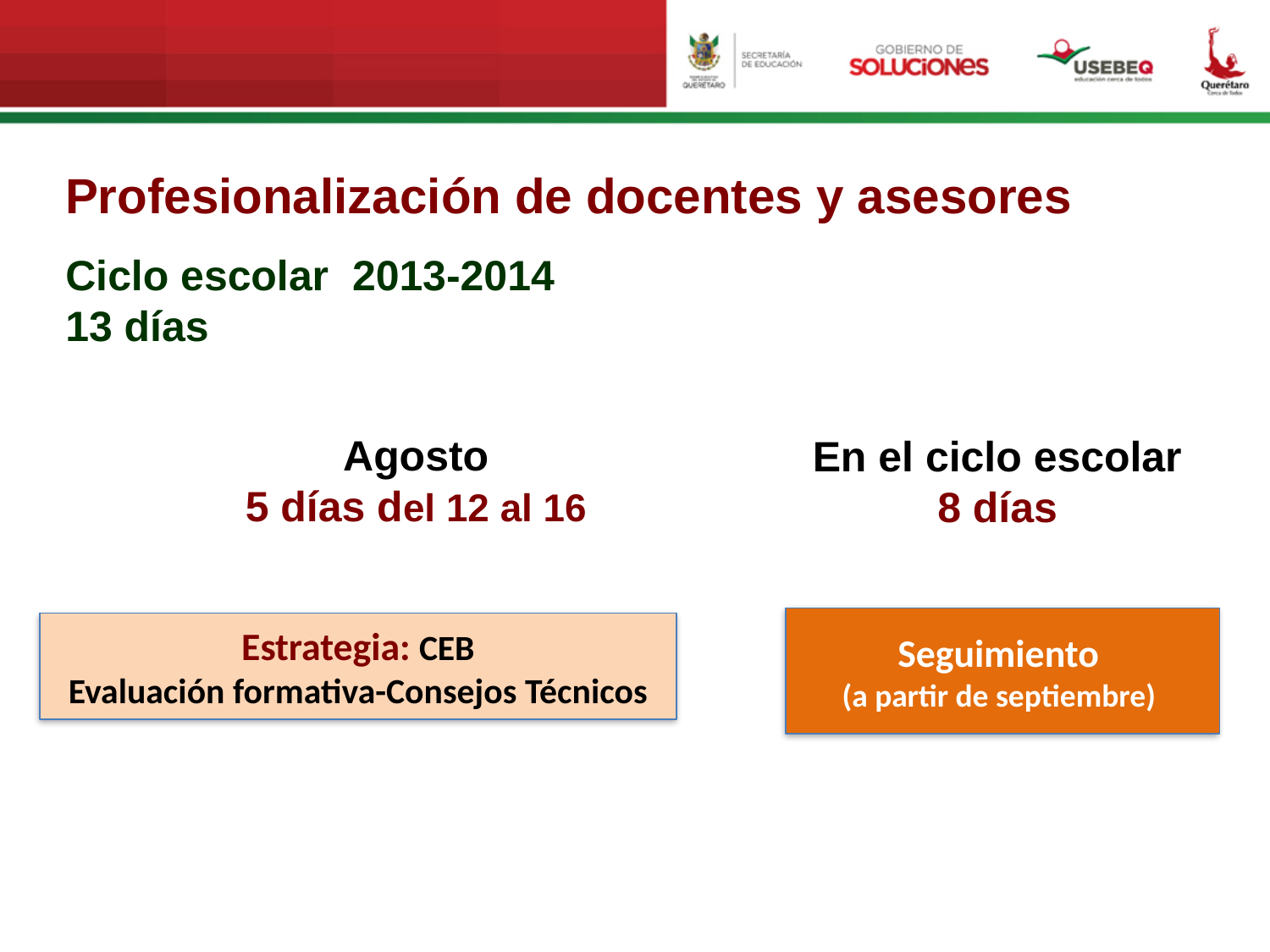

Profesionalización de docentes y asesores

Ciclo escolar  2013-2014
13 días
Agosto
5 días del 12 al 16
En el ciclo escolar 8 días
Seguimiento
(a partir de septiembre)
Estrategia: CEB
Evaluación formativa-Consejos Técnicos